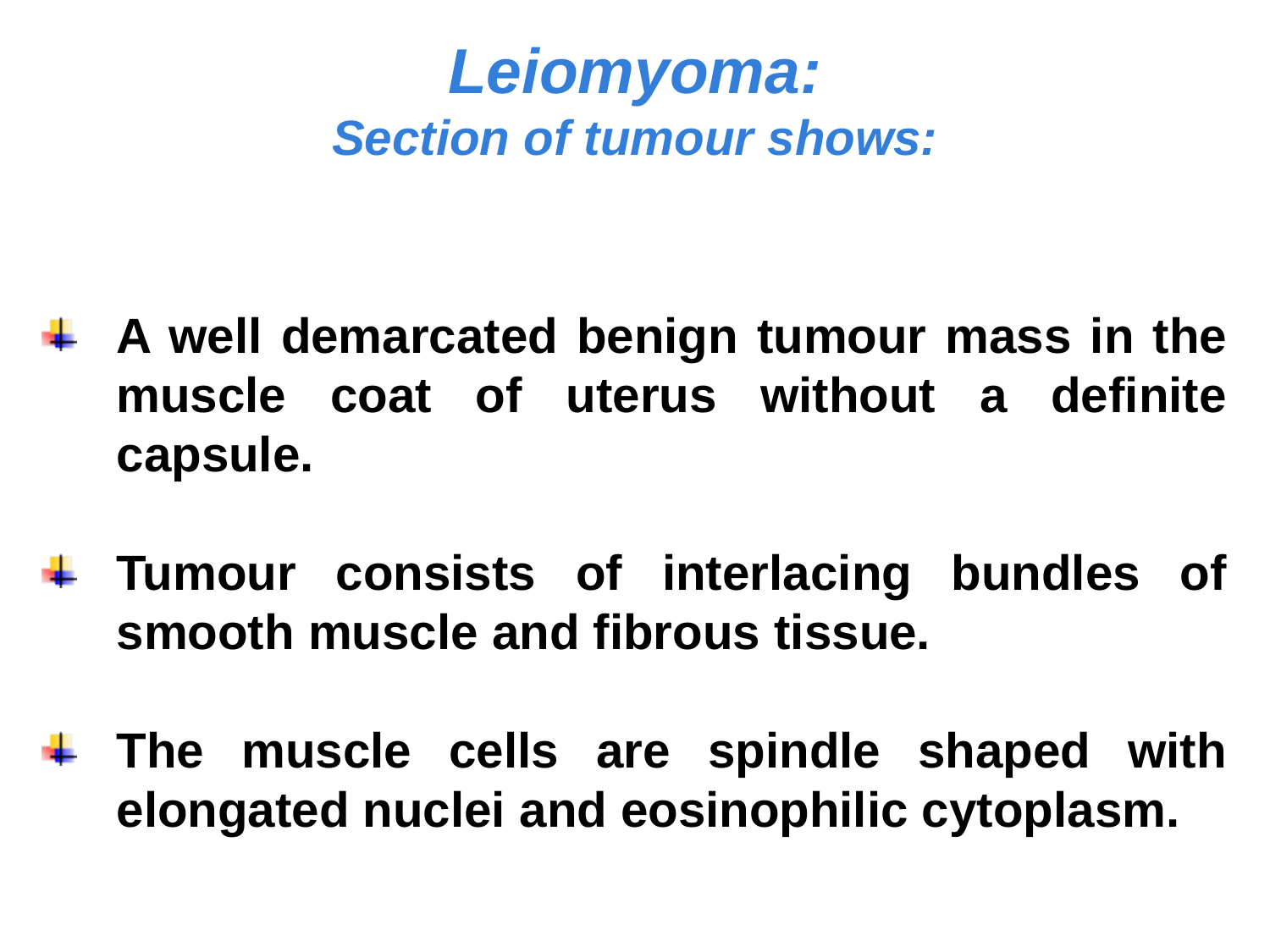

# Leiomyoma: Section of tumour shows:
A well demarcated benign tumour mass in the muscle coat of uterus without a definite capsule.

Tumour consists of interlacing bundles of smooth muscle and fibrous tissue.

The muscle cells are spindle shaped with elongated nuclei and eosinophilic cytoplasm.